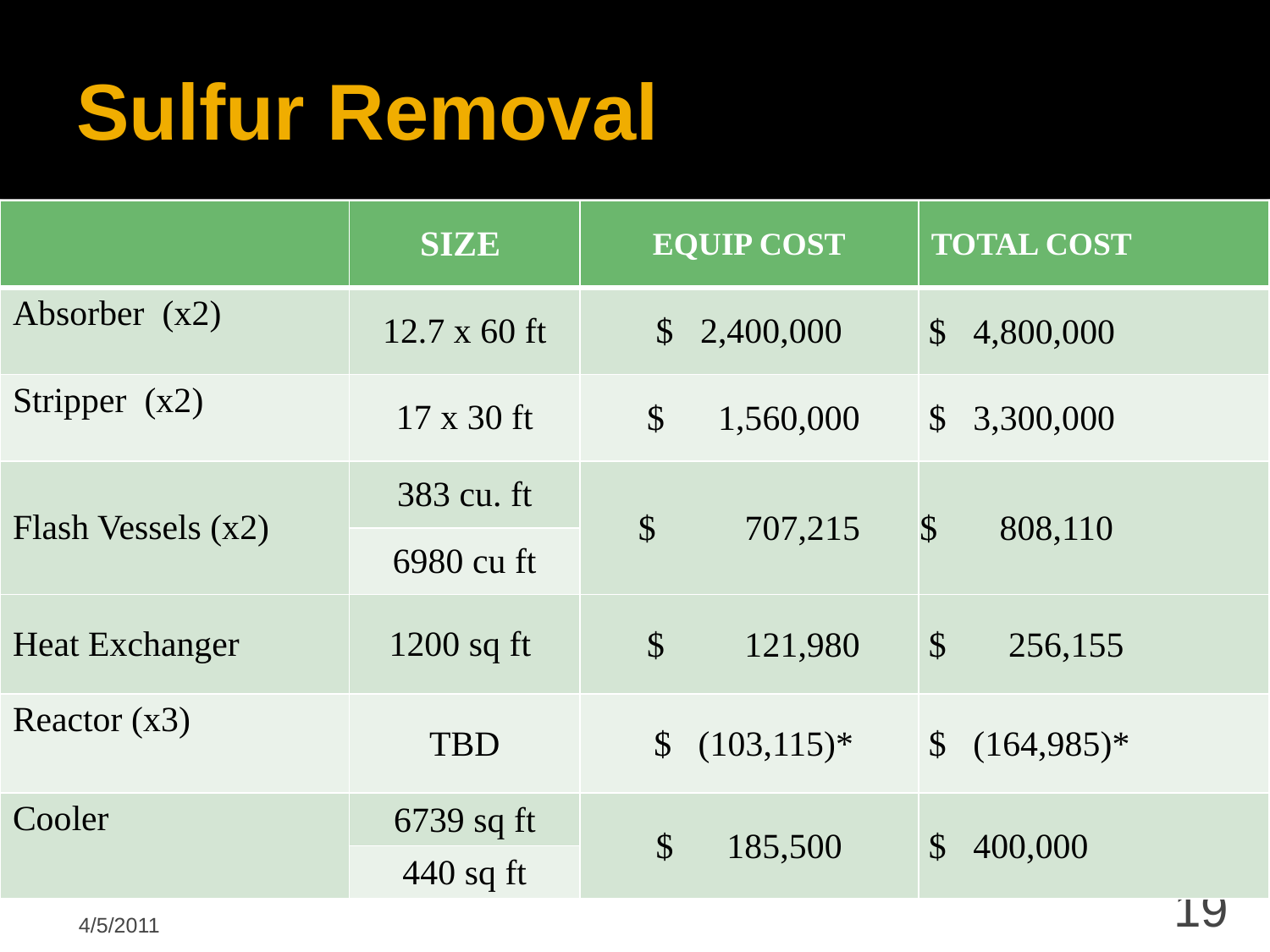

# Sulfur Removal
|  | SIZE | EQUIP COST | TOTAL COST |
| --- | --- | --- | --- |
| Absorber (x2) | 12.7 x 60 ft | $ 2,400,000 | $ 4,800,000 |
| Stripper (x2) | 17 x 30 ft | $ 1,560,000 | $ 3,300,000 |
| Flash Vessels (x2) | 383 cu. ft | $ 707,215 | $ 808,110 |
|  | 6980 cu ft |  |  |
| Heat Exchanger | 1200 sq ft | $ 121,980 | $ 256,155 |
| Reactor (x3) | TBD | $ (103,115)\* | $ (164,985)\* |
| Cooler | 6739 sq ft | $ 185,500 | $ 400,000 |
|  | 440 sq ft |  |  |
4/5/2011
19